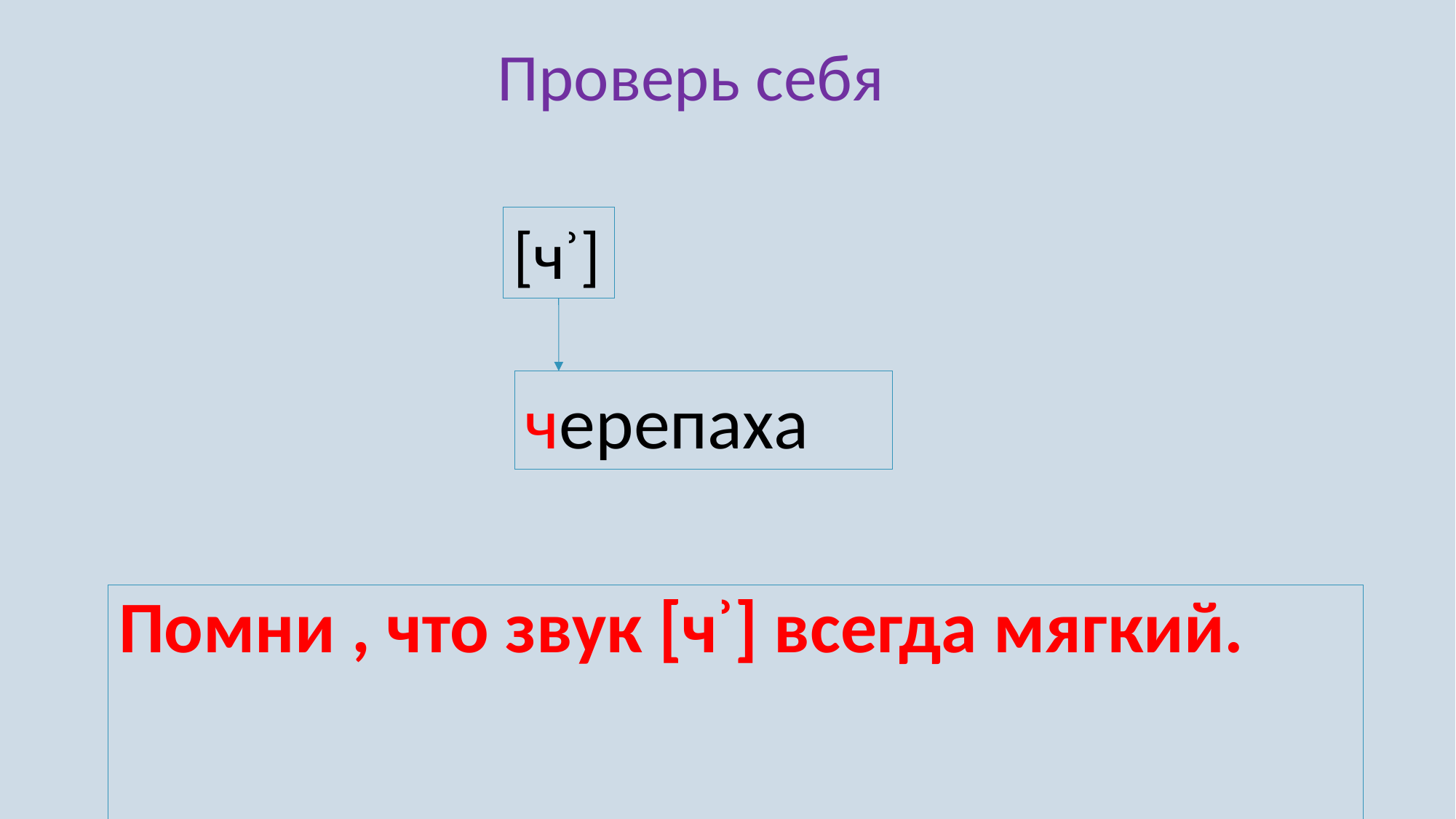

# Проверь себя
[чʾ]
черепаха
Помни , что звук [чʾ] всегда мягкий.